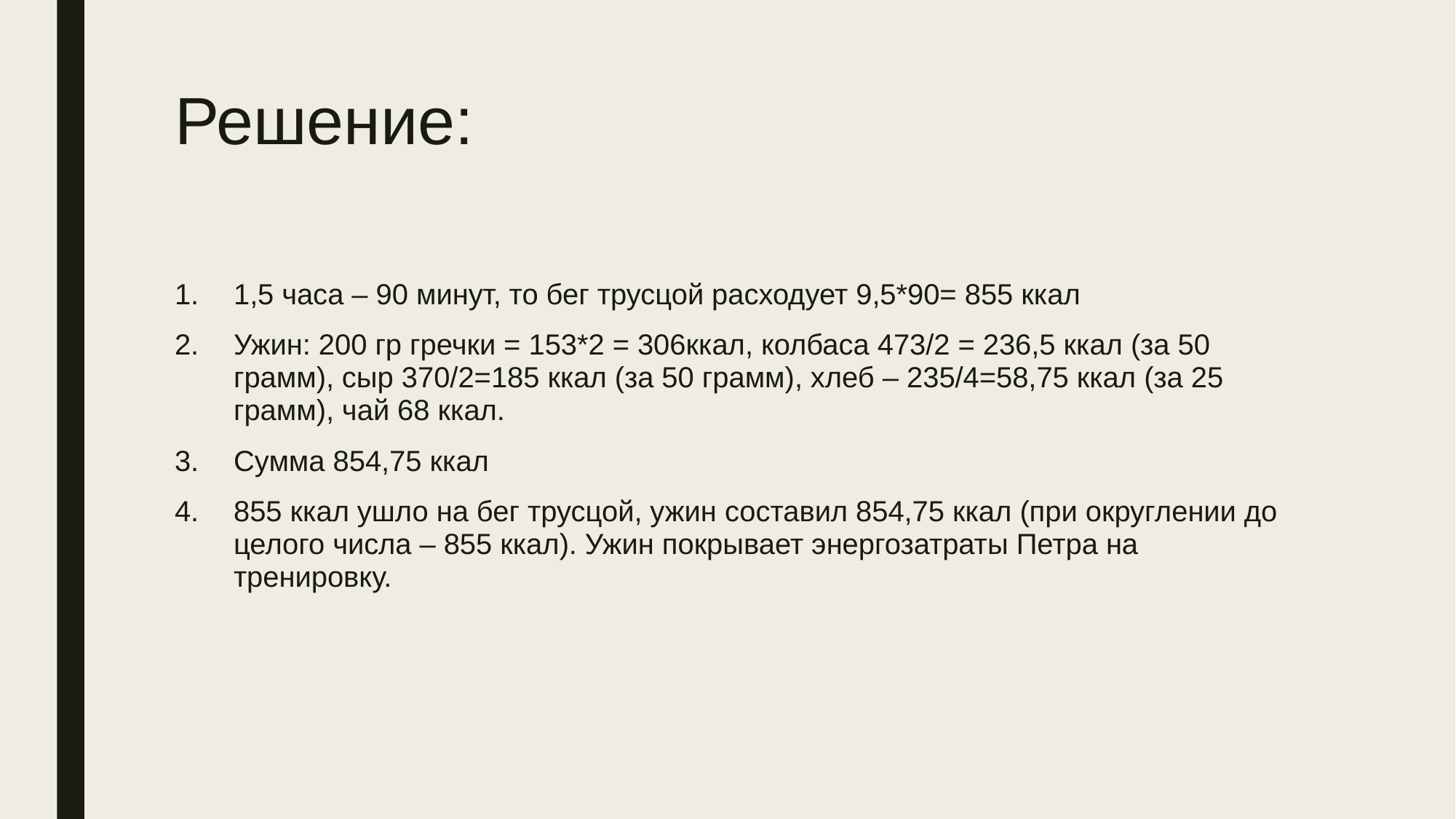

# Решение:
1,5 часа – 90 минут, то бег трусцой расходует 9,5*90= 855 ккал
Ужин: 200 гр гречки = 153*2 = 306ккал, колбаса 473/2 = 236,5 ккал (за 50 грамм), сыр 370/2=185 ккал (за 50 грамм), хлеб – 235/4=58,75 ккал (за 25 грамм), чай 68 ккал.
Сумма 854,75 ккал
855 ккал ушло на бег трусцой, ужин составил 854,75 ккал (при округлении до целого числа – 855 ккал). Ужин покрывает энергозатраты Петра на тренировку.